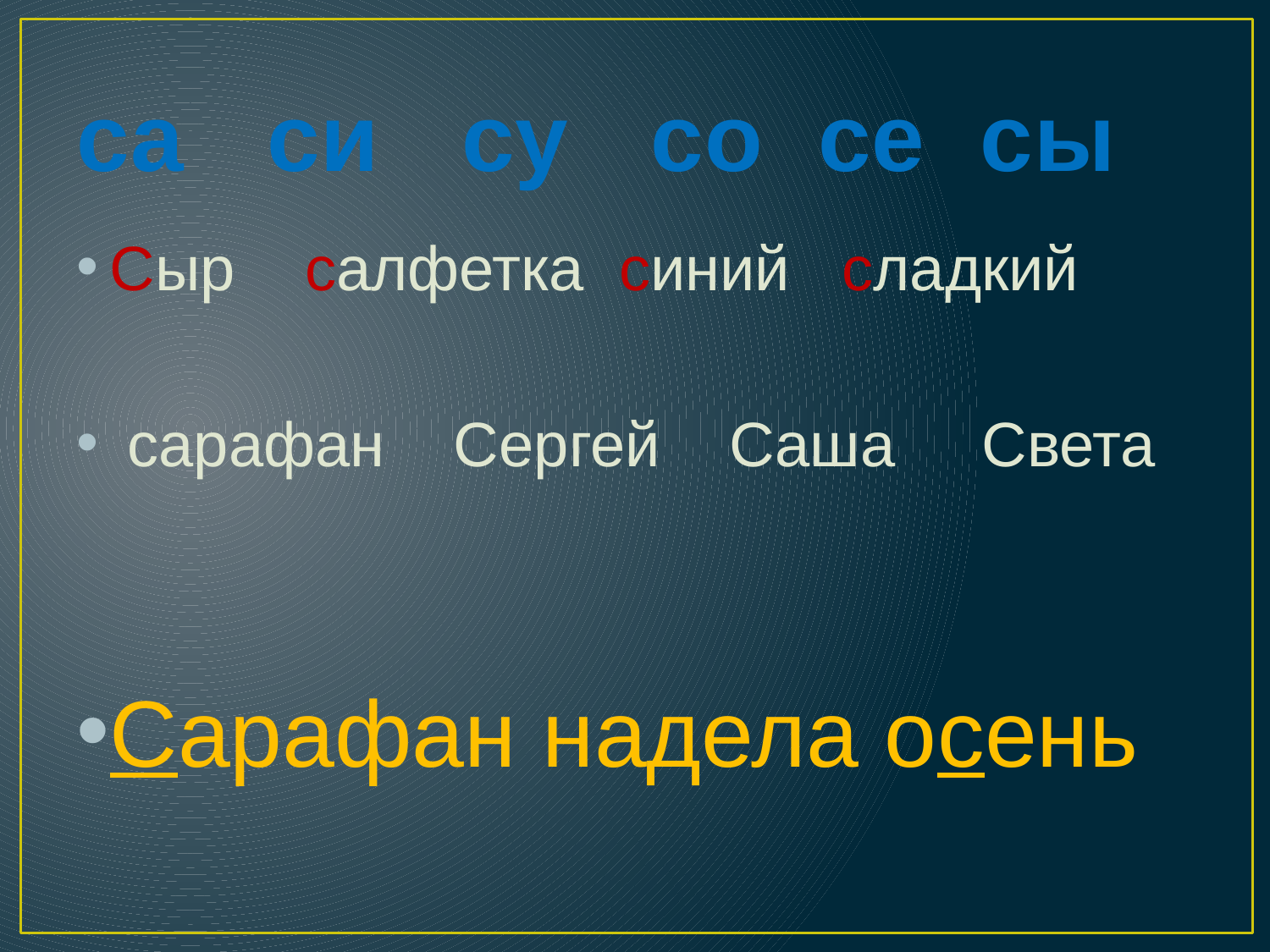

# са   си   су   со  се  сы
Сыр    салфетка  синий   сладкий

 сарафан    Сергей    Саша     Света

Сарафан надела осень